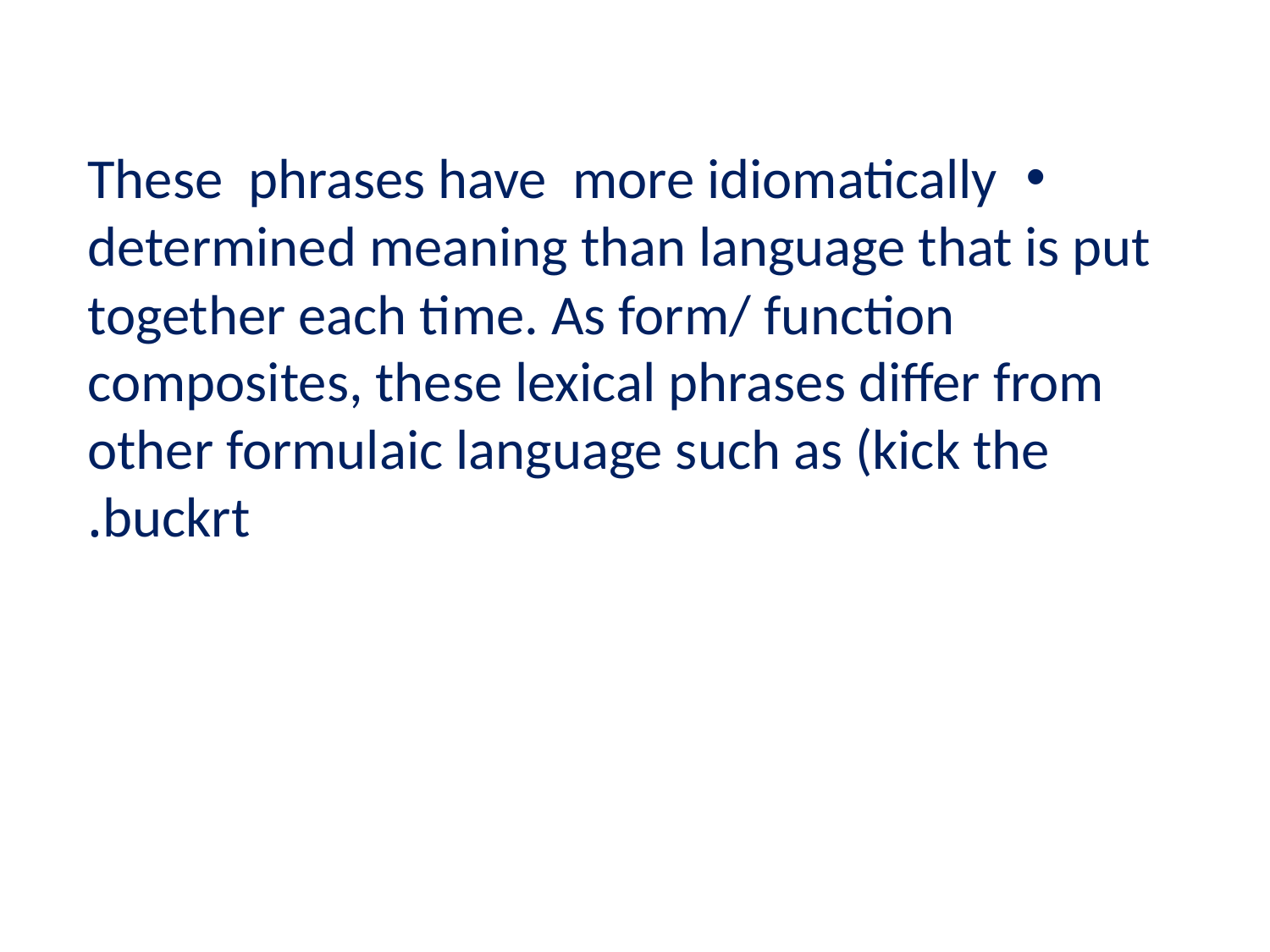

These  phrases have  more idiomatically determined meaning than language that is put together each time. As form/ function composites, these lexical phrases differ from other formulaic language such as (kick the buckrt.